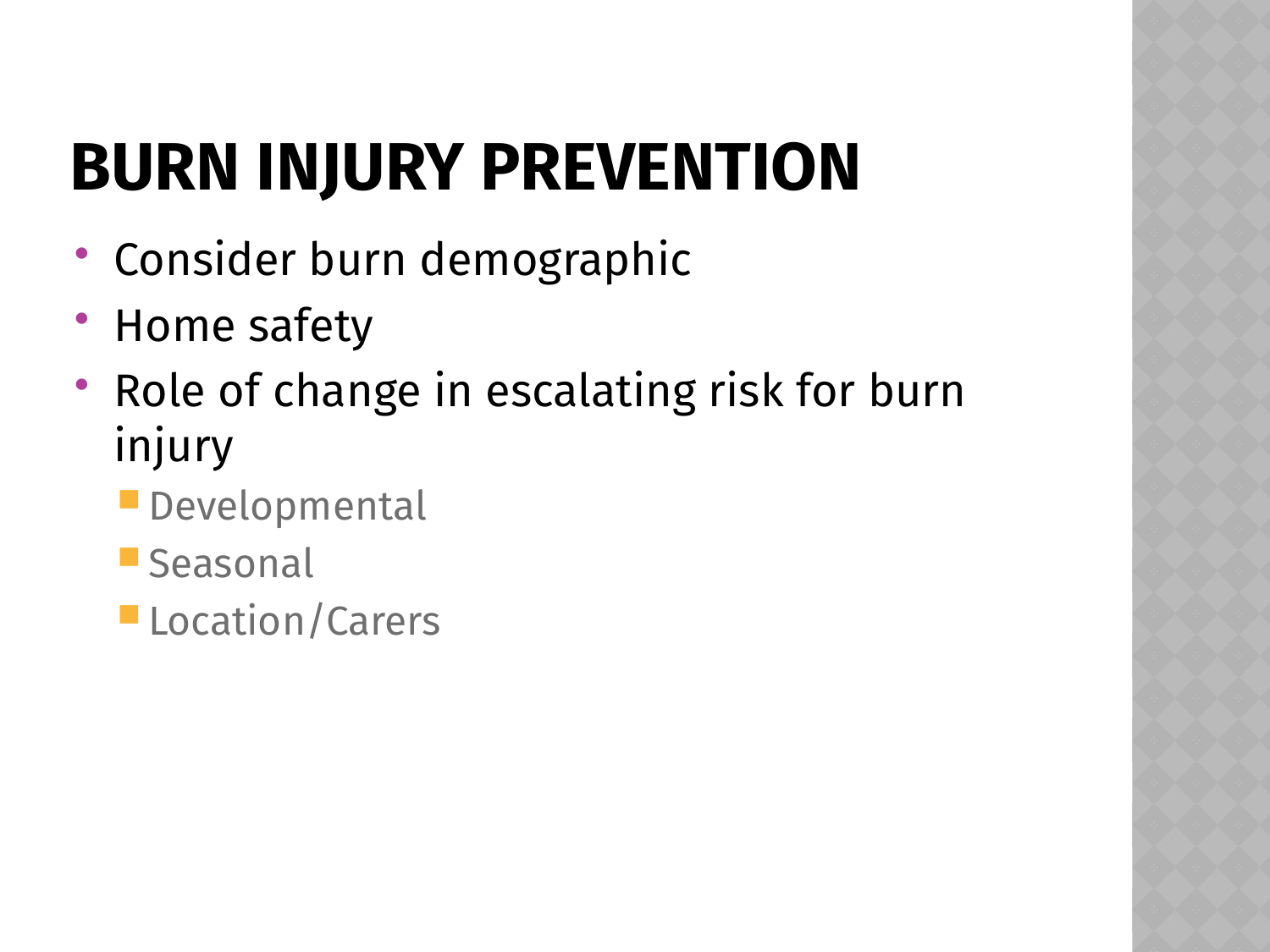

# Burn Injury Prevention
Consider burn demographic
Home safety
Role of change in escalating risk for burn injury
Developmental
Seasonal
Location/Carers